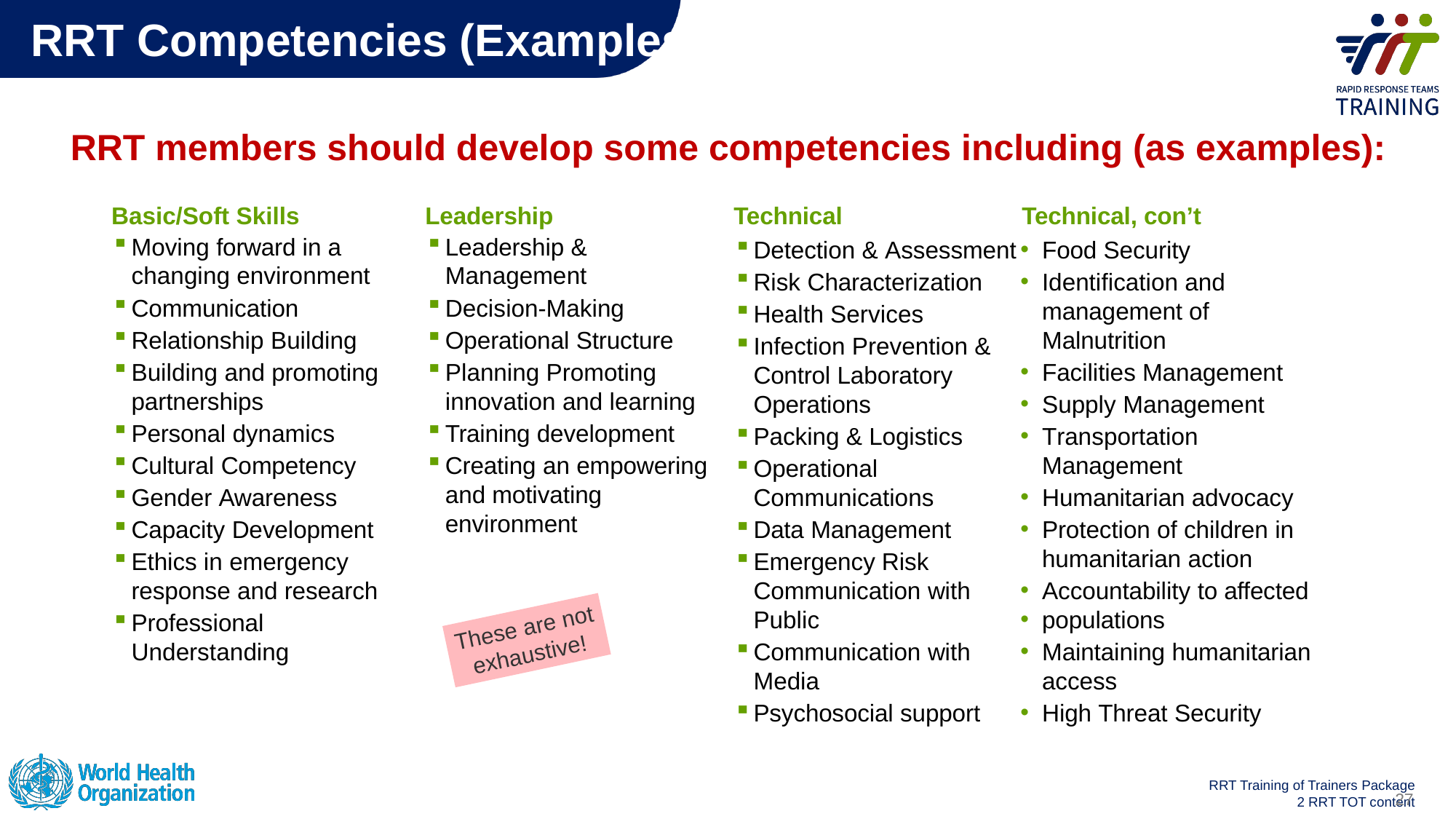

RRT Competencies (Examples)
RRT members should develop some competencies including (as examples):
Basic/Soft Skills
Moving forward in a  changing environment
Communication
Relationship Building
Building and promoting  partnerships
Personal dynamics
Cultural Competency
Gender Awareness
Capacity Development
Ethics in emergency  response and research
Professional  Understanding
Leadership
Leadership &  Management
Decision-Making
Operational Structure
Planning Promoting innovation and learning
Training development
Creating an empowering  and motivating  environment
Technical
Detection & Assessment
Risk Characterization
Health Services
Infection Prevention &  Control Laboratory Operations
Packing & Logistics
Operational  Communications
Data Management
Emergency Risk  Communication with  Public
Communication with  Media
Psychosocial support
Technical, con’t
Food Security
Identification and management of  Malnutrition
Facilities Management
Supply Management
Transportation  Management
Humanitarian advocacy
Protection of children in  humanitarian action
Accountability to affected
populations
Maintaining humanitarian  access
High Threat Security
These are not exhaustive!